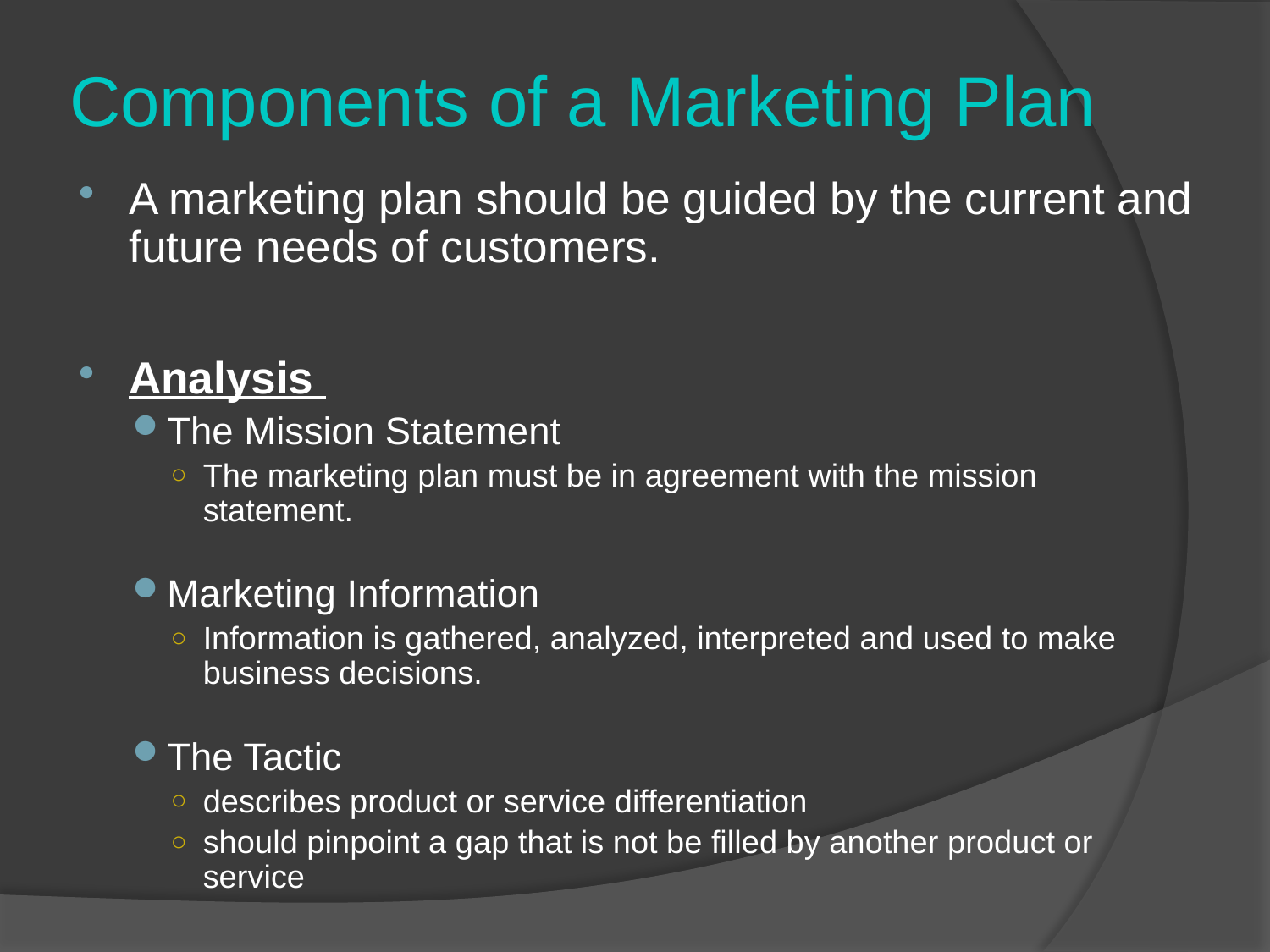

# Components of a Marketing Plan
A marketing plan should be guided by the current and future needs of customers.

Analysis
The Mission Statement
The marketing plan must be in agreement with the mission statement.

Marketing Information
Information is gathered, analyzed, interpreted and used to make business decisions.

The Tactic
describes product or service differentiation
should pinpoint a gap that is not be filled by another product or service